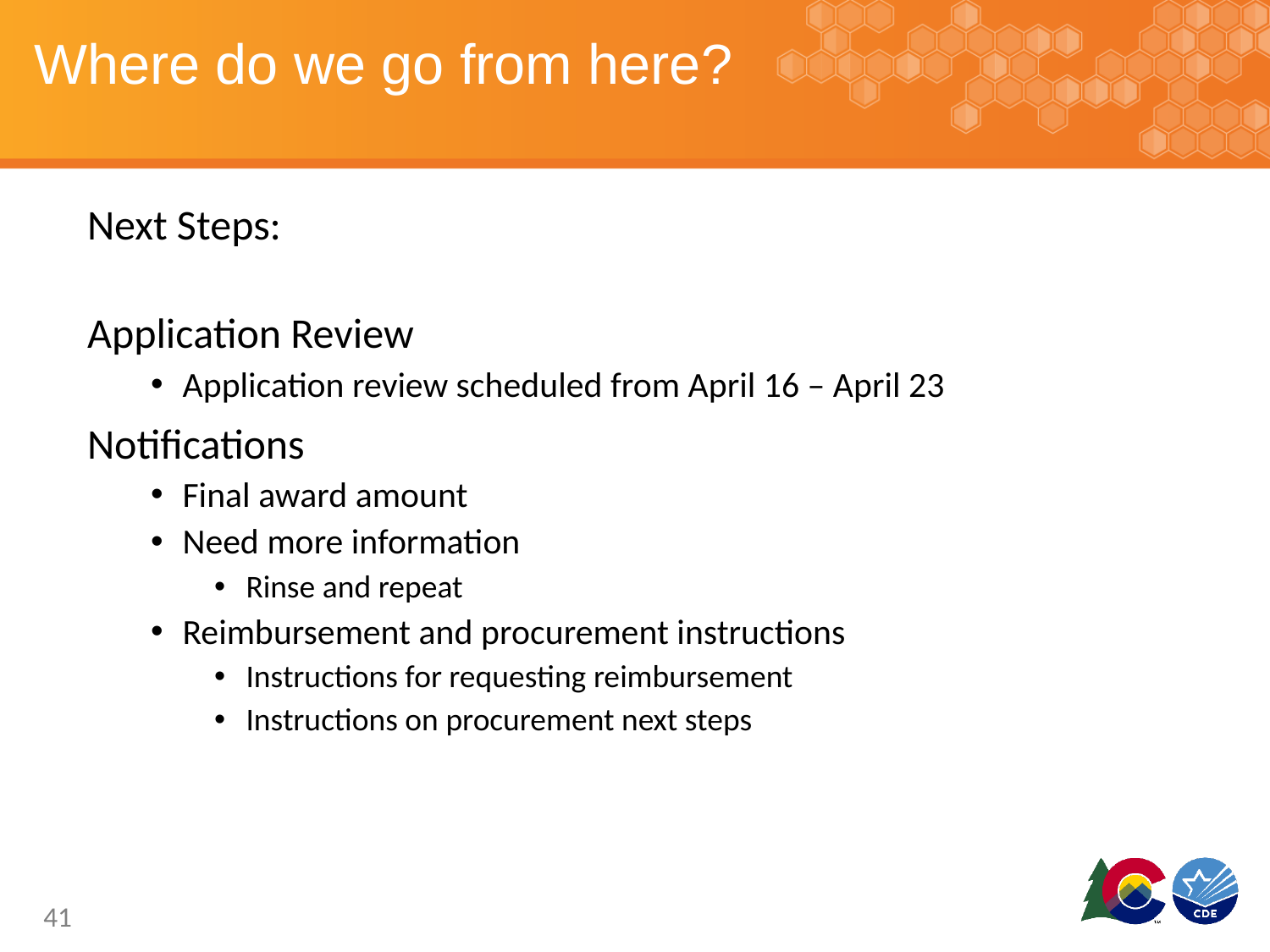

# Where do we go from here?
Next Steps:
Application Review
Application review scheduled from April 16 – April 23
Notifications
Final award amount
Need more information
Rinse and repeat
Reimbursement and procurement instructions
Instructions for requesting reimbursement
Instructions on procurement next steps

41